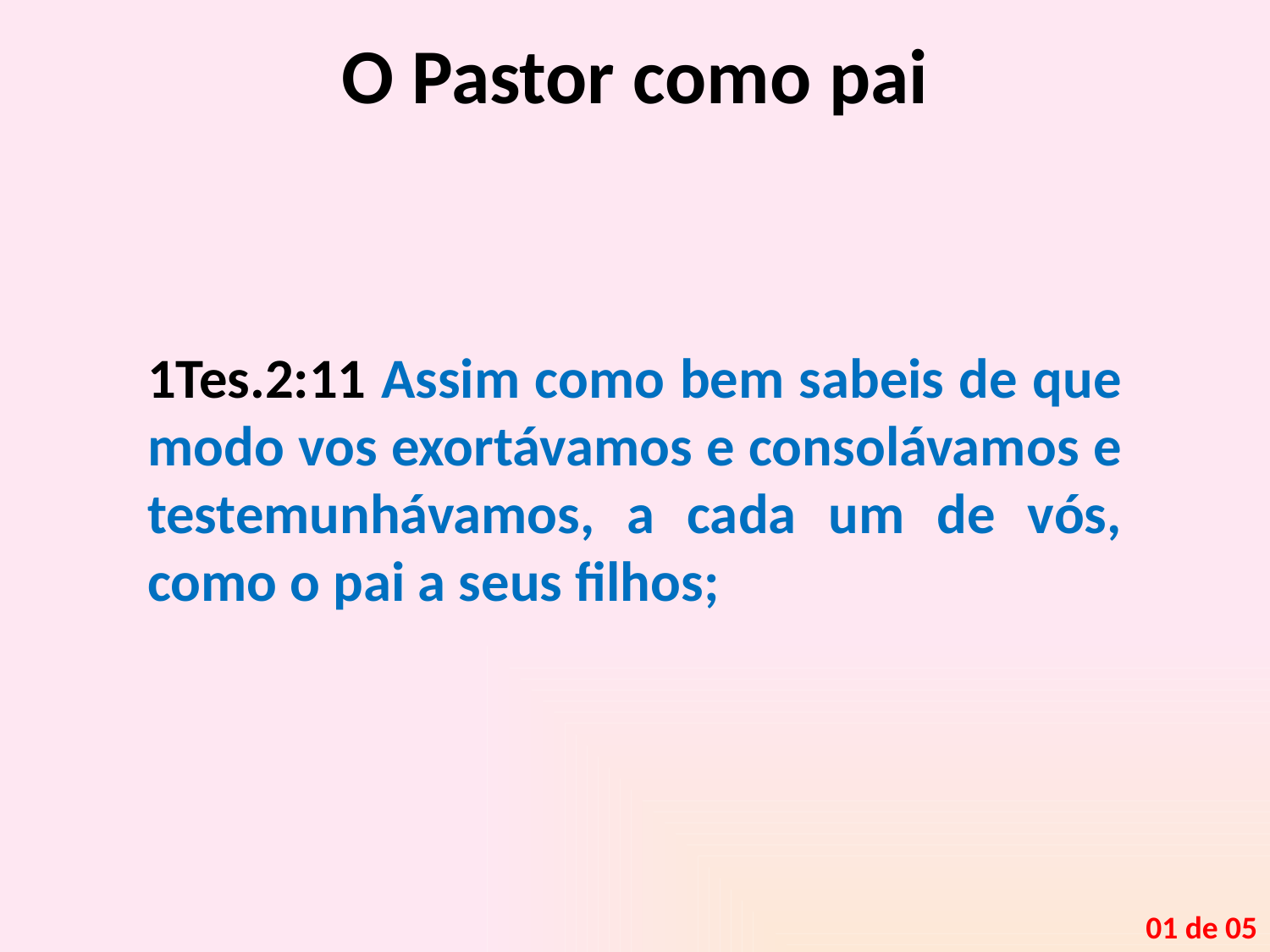

# O Pastor como pai
1Tes.2:11 Assim como bem sabeis de que modo vos exortávamos e consolávamos e testemunhávamos, a cada um de vós, como o pai a seus filhos;
01 de 05